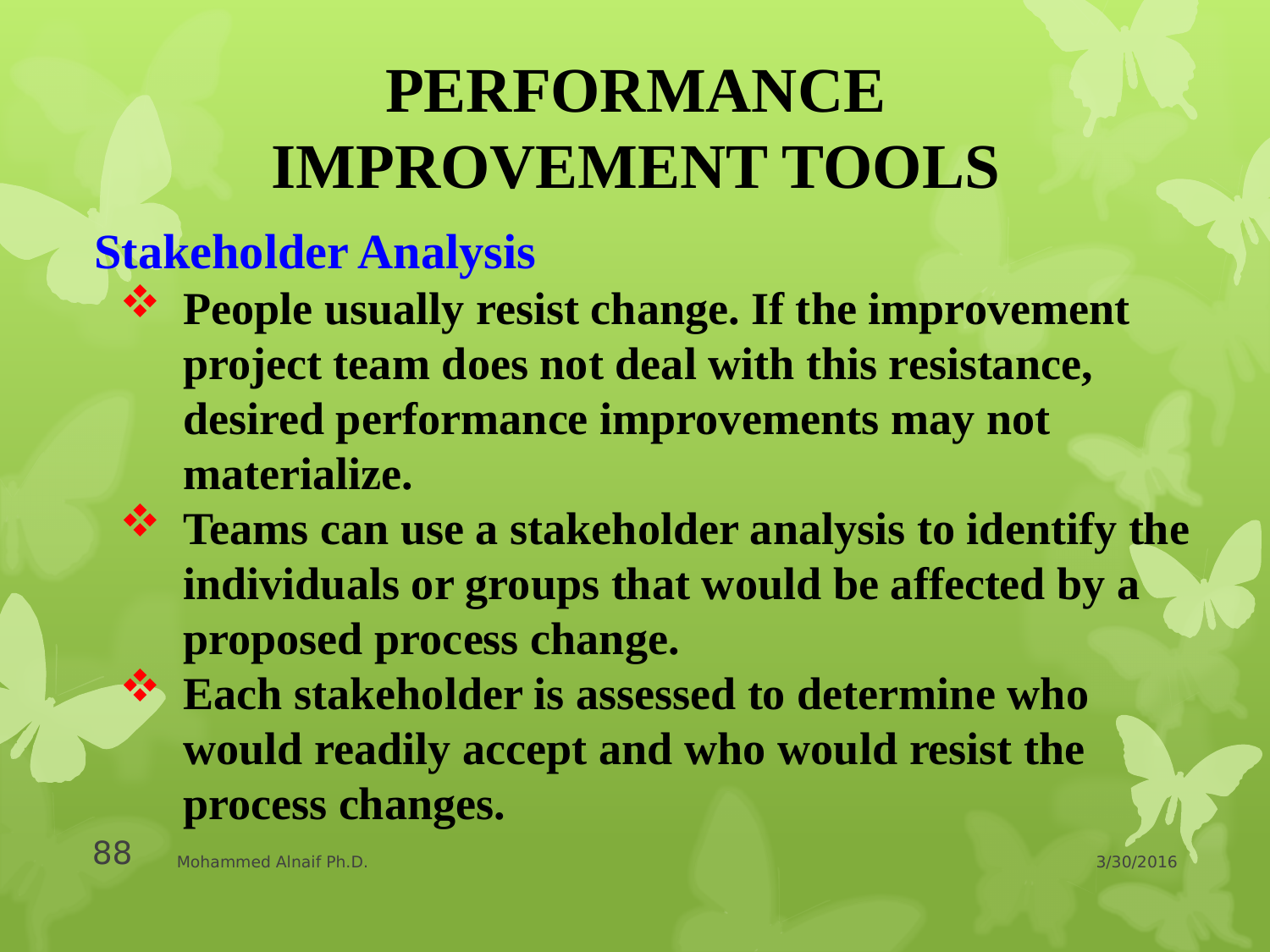

PERFORMANCE IMPROVEMENT TOOLS
Stakeholder Analysis
People usually resist change. If the improvement project team does not deal with this resistance, desired performance improvements may not materialize.
Teams can use a stakeholder analysis to identify the individuals or groups that would be affected by a proposed process change.
Each stakeholder is assessed to determine who would readily accept and who would resist the process changes.
88
Mohammed Alnaif Ph.D.
3/30/2016